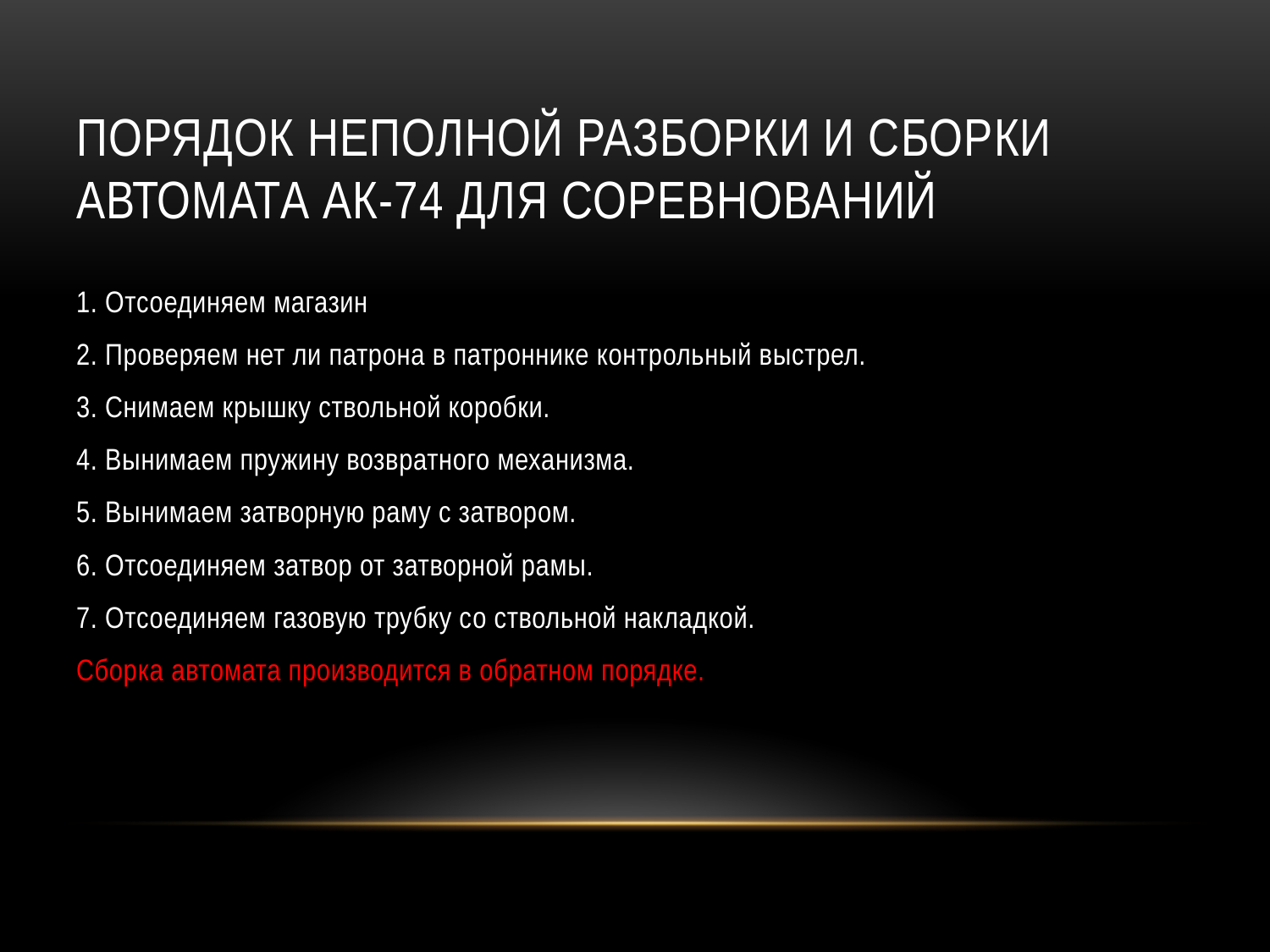

# Порядок неполной разборки и сборки автомата АК-74 для соревнований
1. Отсоединяем магазин
2. Проверяем нет ли патрона в патроннике контрольный выстрел.
3. Снимаем крышку ствольной коробки.
4. Вынимаем пружину возвратного механизма.
5. Вынимаем затворную раму с затвором.
6. Отсоединяем затвор от затворной рамы.
7. Отсоединяем газовую трубку со ствольной накладкой.
Сборка автомата производится в обратном порядке.